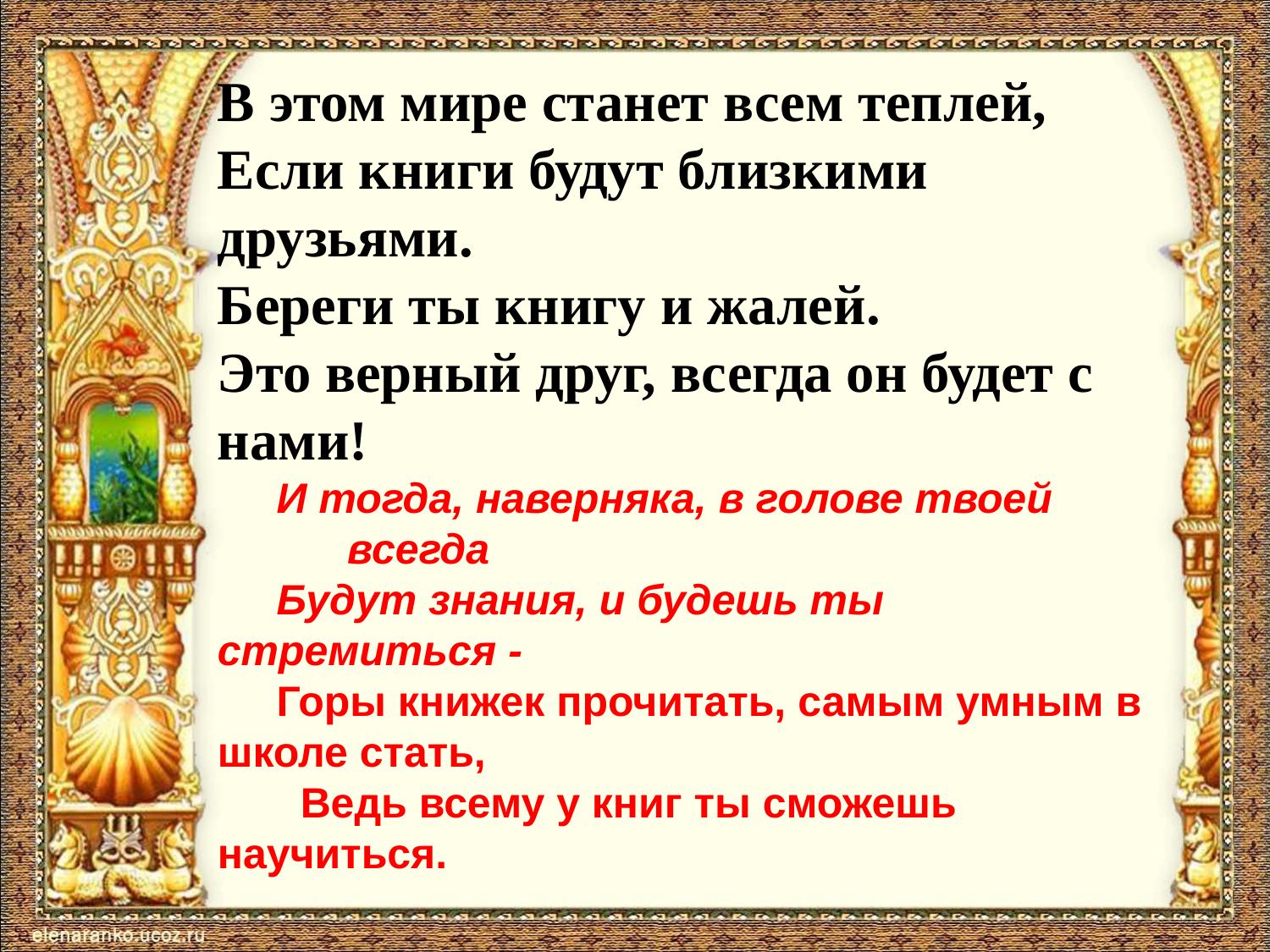

В этом мире станет всем теплей,
Если книги будут близкими друзьями.
Береги ты книгу и жалей.
Это верный друг, всегда он будет с нами!
     И тогда, наверняка, в голове твоей                     всегда
     Будут знания, и будешь ты  стремиться -
     Горы книжек прочитать, самым умным в школе стать,
       Ведь всему у книг ты сможешь научиться.